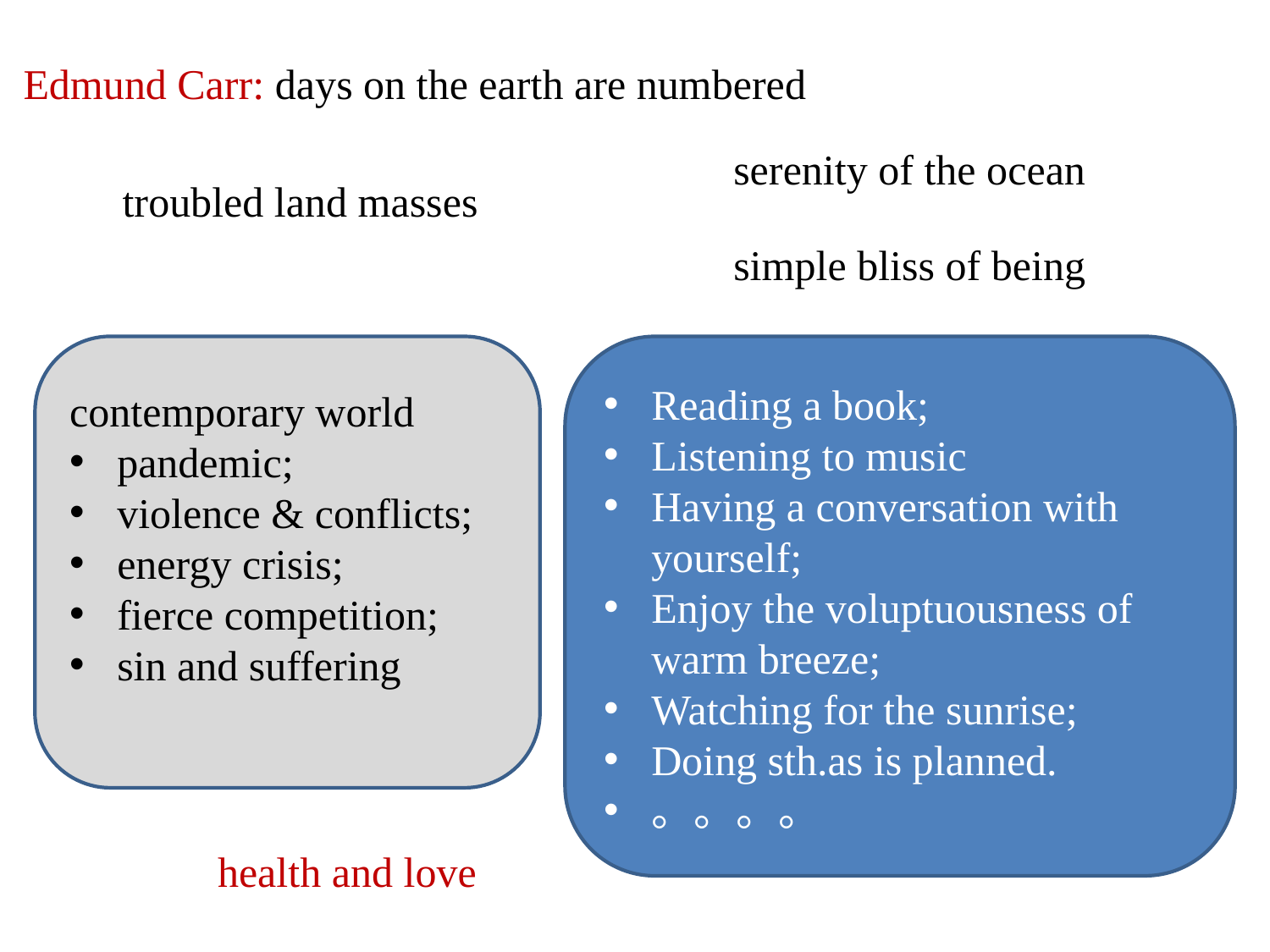

# Edmund Carr: days on the earth are numbered

serenity of the ocean
troubled land masses
simple bliss of being
Reading a book;
Listening to music
Having a conversation with yourself;
Enjoy the voluptuousness of  warm breeze;
Watching for the sunrise;
Doing sth.as is planned.
。。。。

C

contemporary world
pandemic;
violence & conflicts;
energy crisis;
fierce competition;
sin and suffering

sin and suffering;

health and love